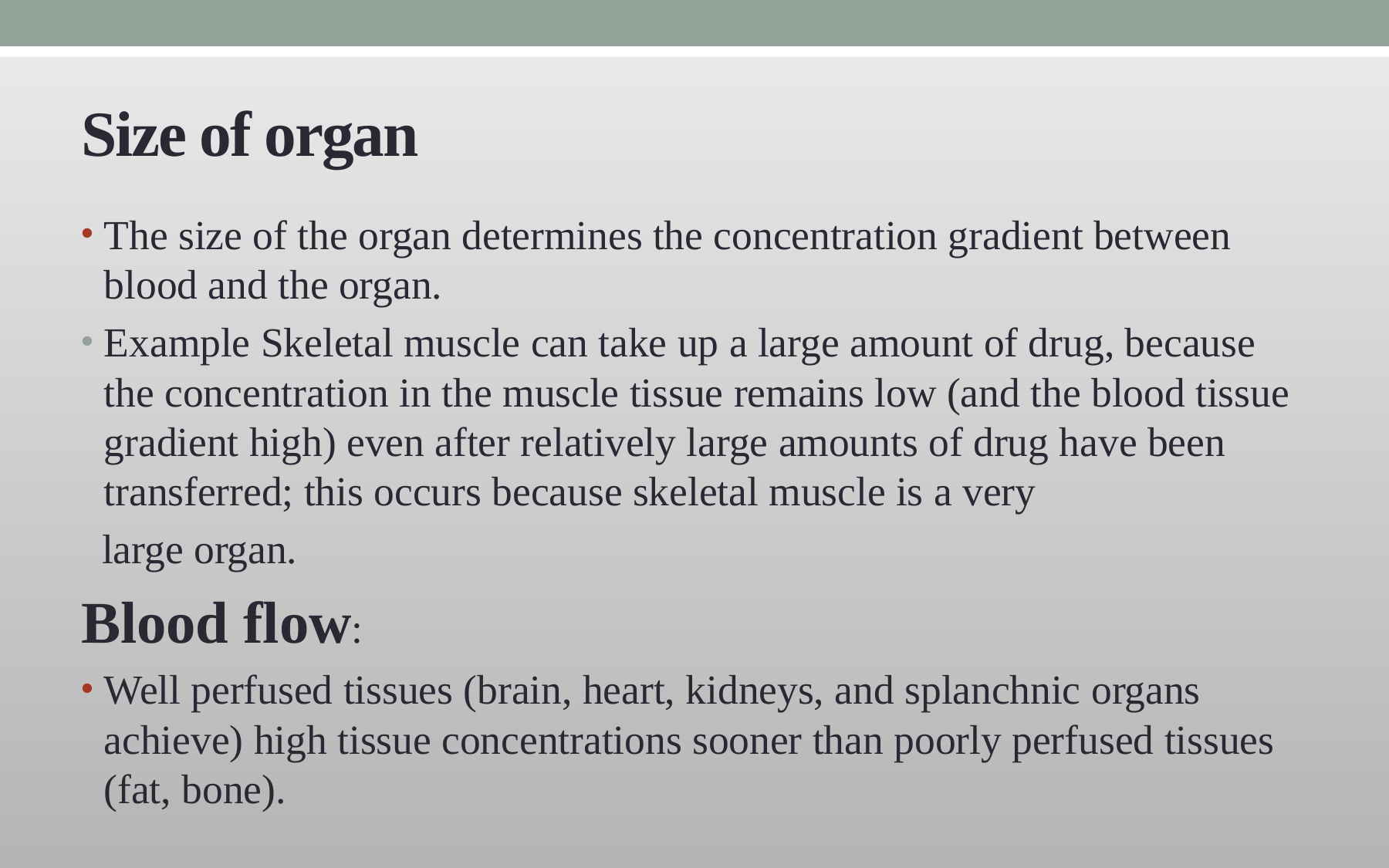

# Size of organ
The size of the organ determines the concentration gradient between blood and the organ.
Example Skeletal muscle can take up a large amount of drug, because the concentration in the muscle tissue remains low (and the blood tissue gradient high) even after relatively large amounts of drug have been transferred; this occurs because skeletal muscle is a very
  large organ.
Blood flow:
Well perfused tissues (brain, heart, kidneys, and splanchnic organs achieve) high tissue concentrations sooner than poorly perfused tissues (fat, bone).